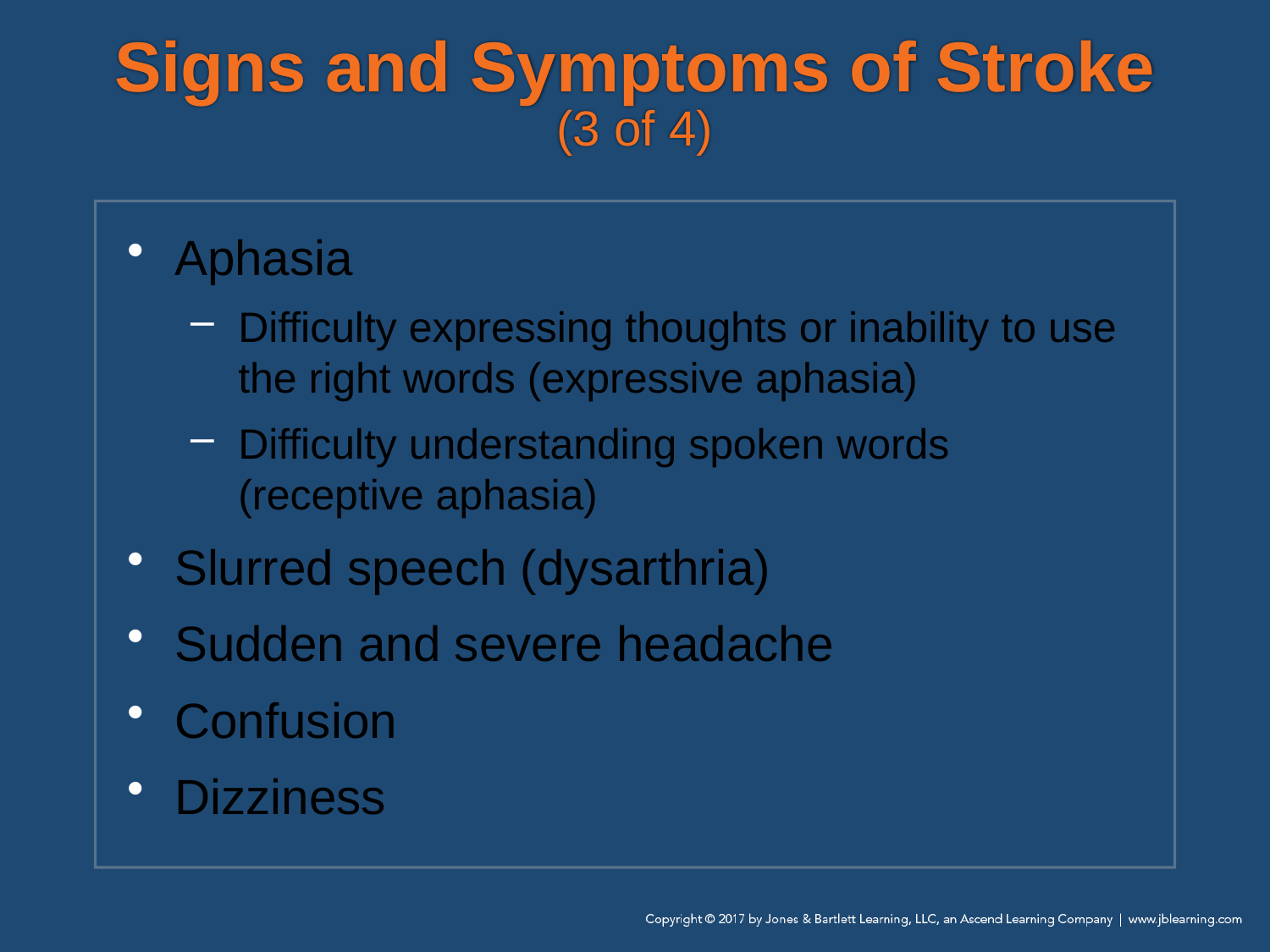

# Signs and Symptoms of Stroke (3 of 4)
Aphasia
Difficulty expressing thoughts or inability to use the right words (expressive aphasia)
Difficulty understanding spoken words (receptive aphasia)
Slurred speech (dysarthria)
Sudden and severe headache
Confusion
Dizziness